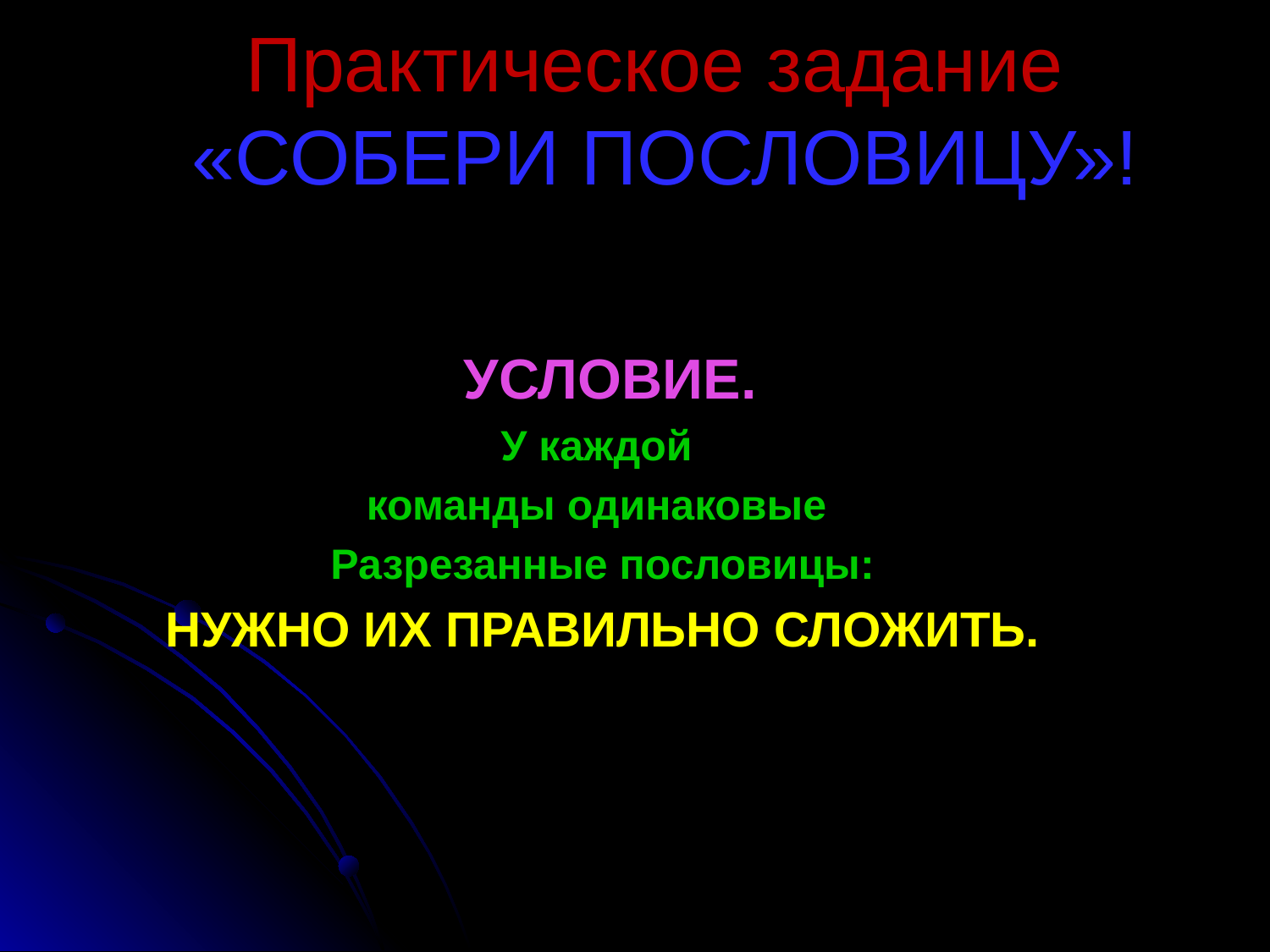

Практическое задание
 «СОБЕРИ ПОСЛОВИЦУ»!
 УСЛОВИЕ.
У каждой
команды одинаковые
Разрезанные пословицы:
НУЖНО ИХ ПРАВИЛЬНО СЛОЖИТЬ.